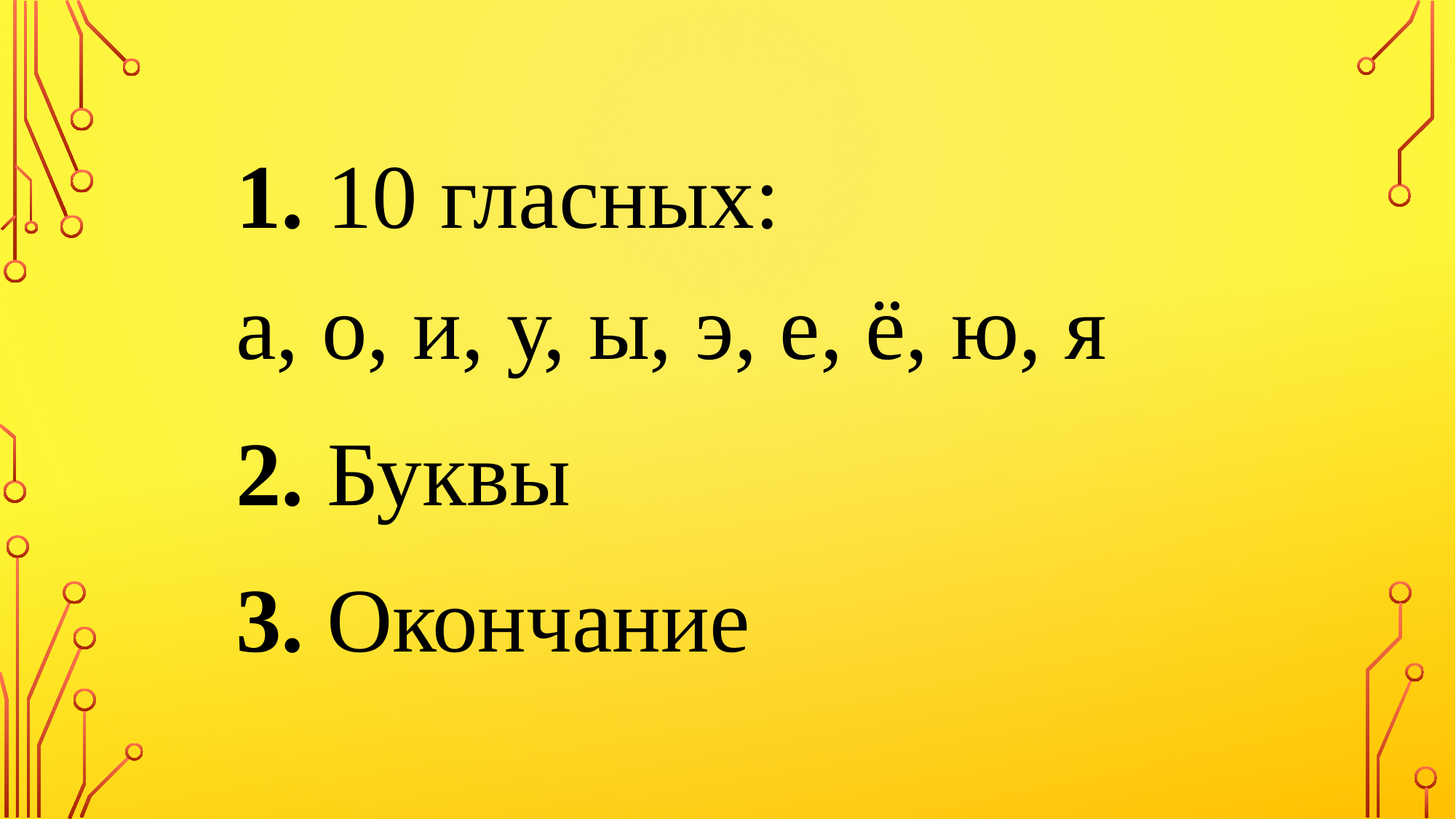

1. 10 гласных:
а, о, и, у, ы, э, е, ё, ю, я
2. Буквы
3. Окончание